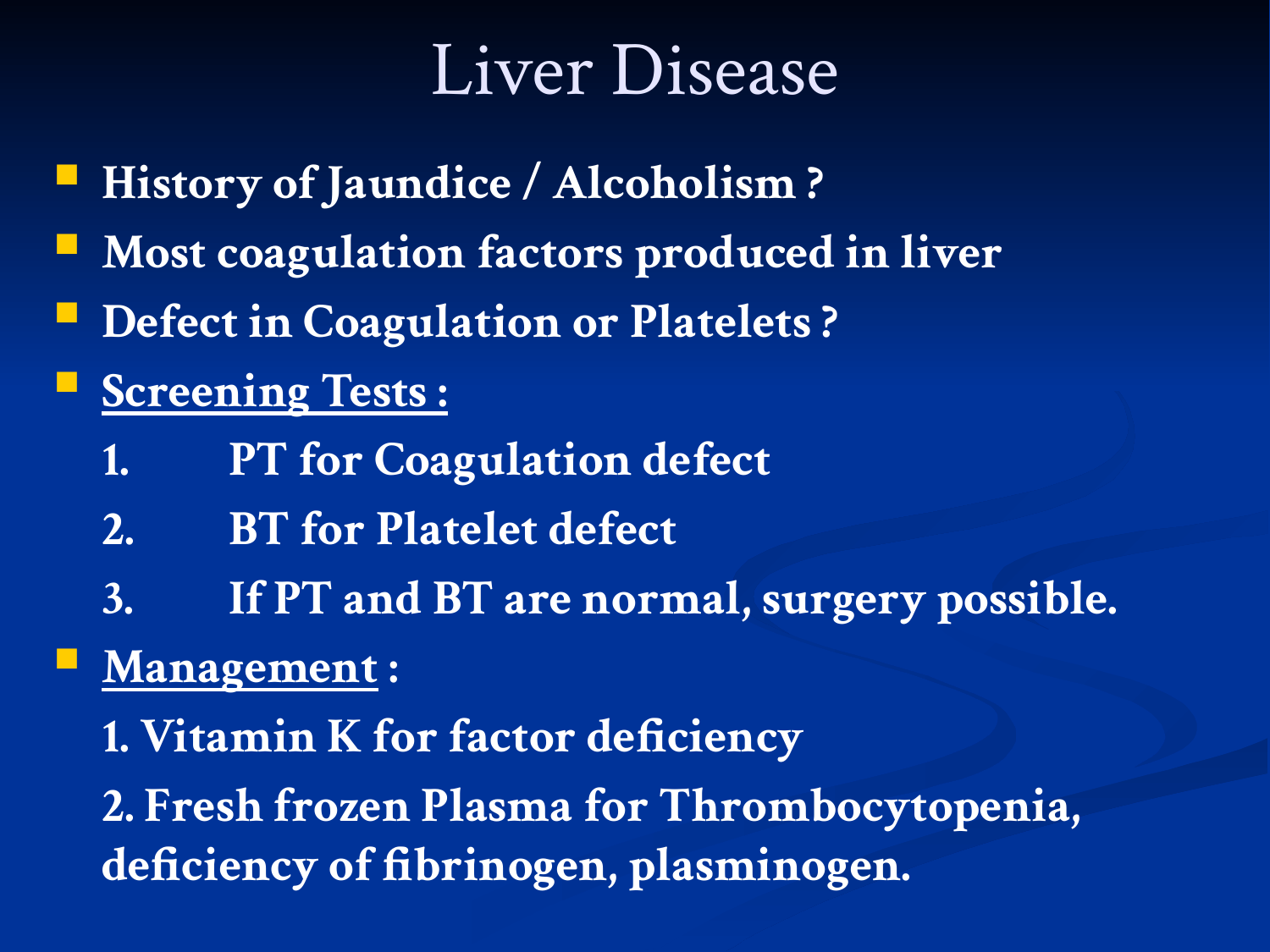

# Liver Disease

History of Jaundice / Alcoholism ?
Most coagulation factors produced in liver
Defect in Coagulation or Platelets ?
Screening Tests :
	1.	PT for Coagulation defect
	2.	BT for Platelet defect
	3.	If PT and BT are normal, surgery possible.
Management :
	1. Vitamin K for factor deficiency
	2. Fresh frozen Plasma for Thrombocytopenia, deficiency of fibrinogen, plasminogen.